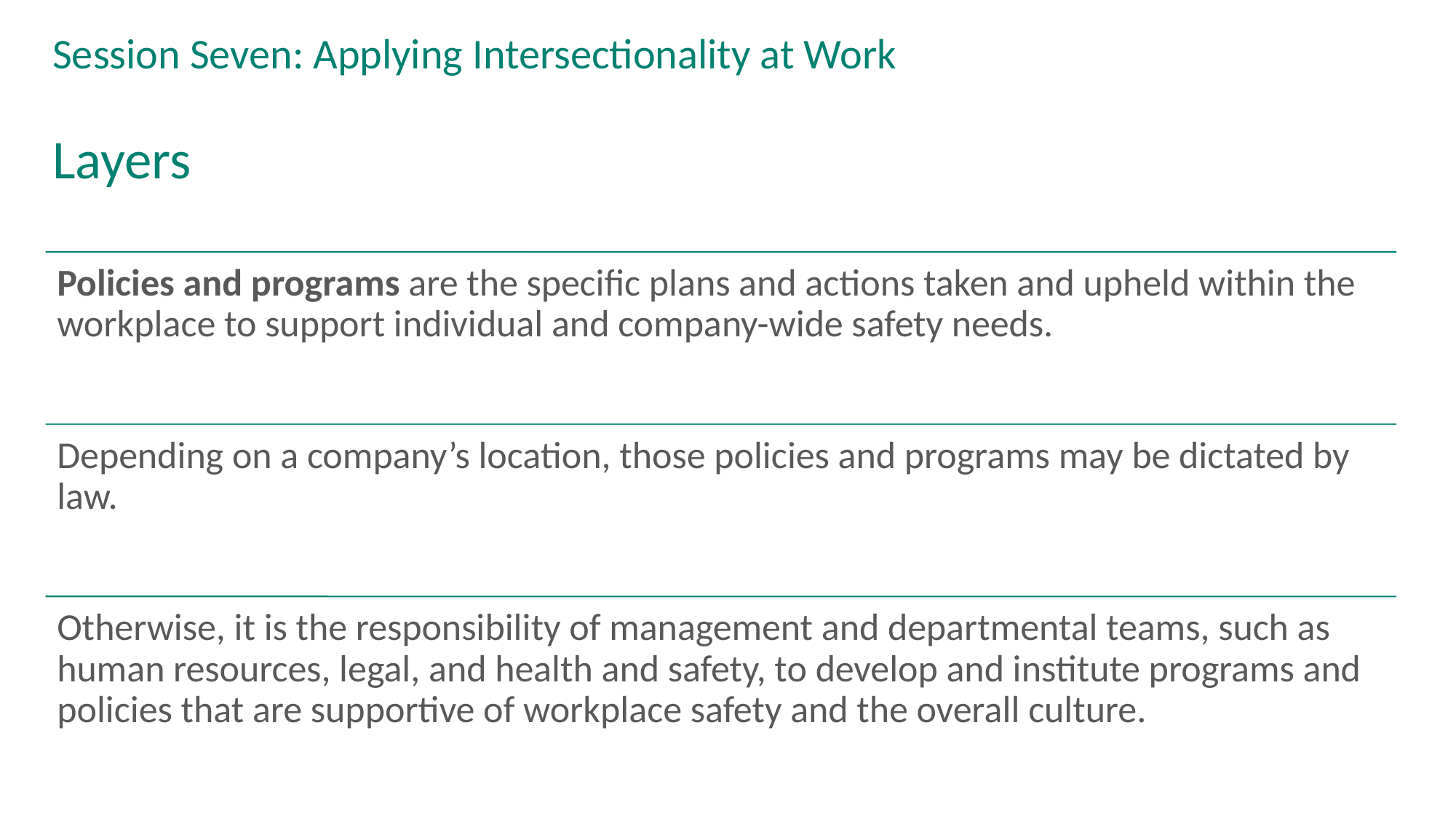

# Session Seven: Applying Intersectionality at Work
Layers
Policies and programs are the specific plans and actions taken and upheld within the workplace to support individual and company-wide safety needs.
Depending on a company’s location, those policies and programs may be dictated by law.
Otherwise, it is the responsibility of management and departmental teams, such as human resources, legal, and health and safety, to develop and institute programs and policies that are supportive of workplace safety and the overall culture.